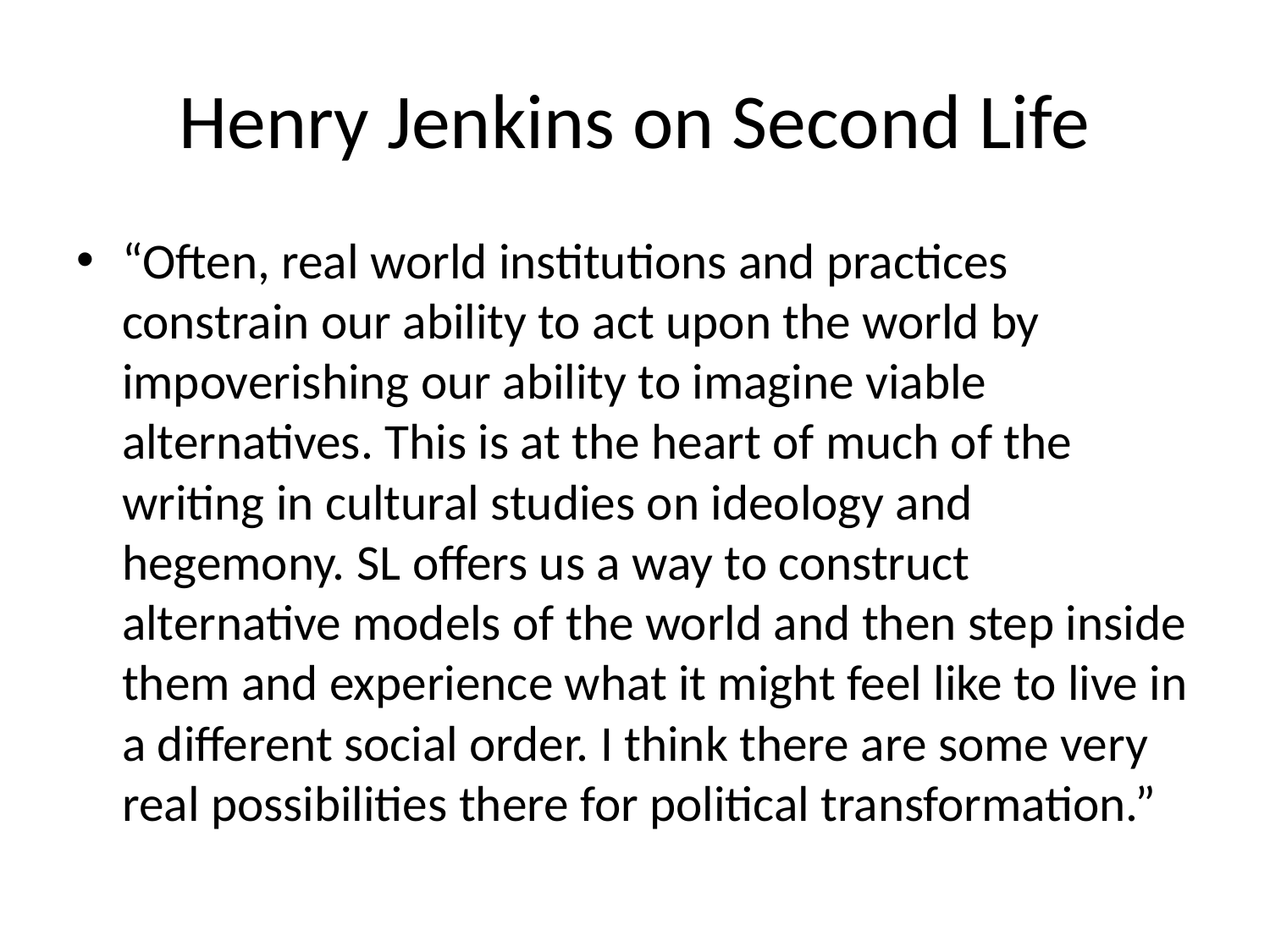

# Henry Jenkins on Second Life
“Often, real world institutions and practices constrain our ability to act upon the world by impoverishing our ability to imagine viable alternatives. This is at the heart of much of the writing in cultural studies on ideology and hegemony. SL offers us a way to construct alternative models of the world and then step inside them and experience what it might feel like to live in a different social order. I think there are some very real possibilities there for political transformation.”